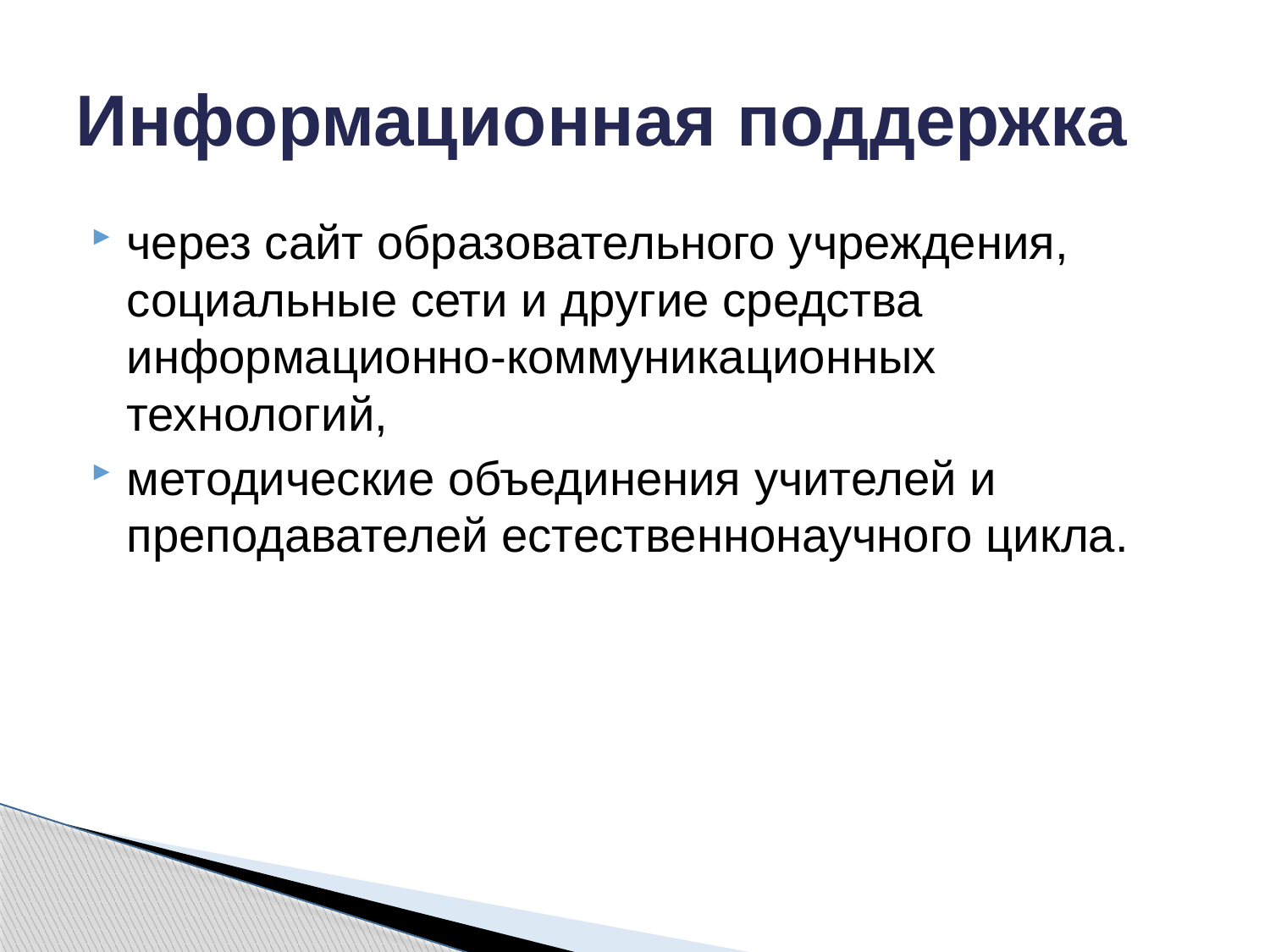

# Информационная поддержка
через сайт образовательного учреждения, социальные сети и другие средства информационно-коммуникационных технологий,
методические объединения учителей и преподавателей естественнонаучного цикла.